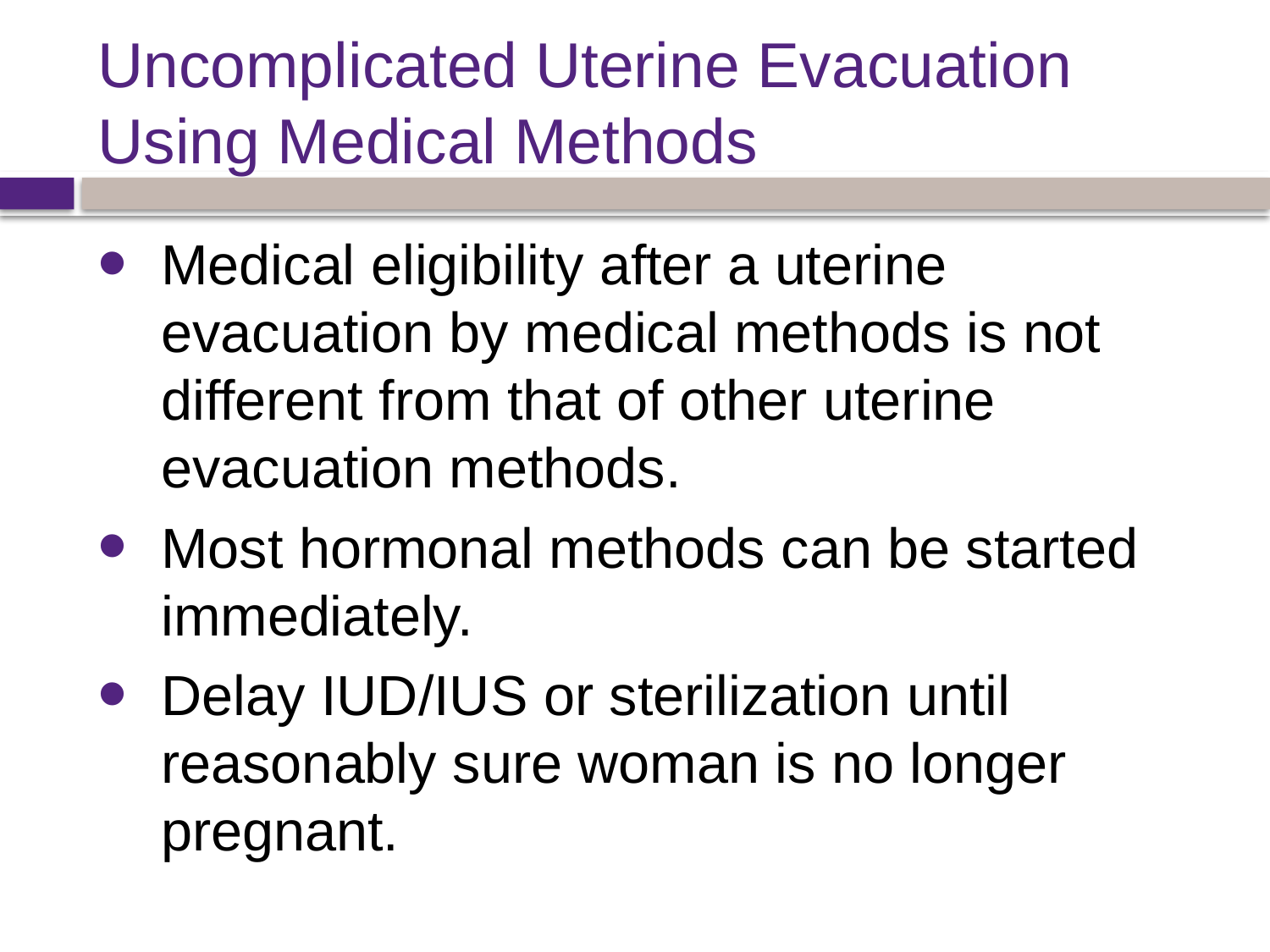

# Uncomplicated Uterine Evacuation Using Medical Methods
Medical eligibility after a uterine evacuation by medical methods is not different from that of other uterine evacuation methods.
Most hormonal methods can be started immediately.
Delay IUD/IUS or sterilization until reasonably sure woman is no longer pregnant.